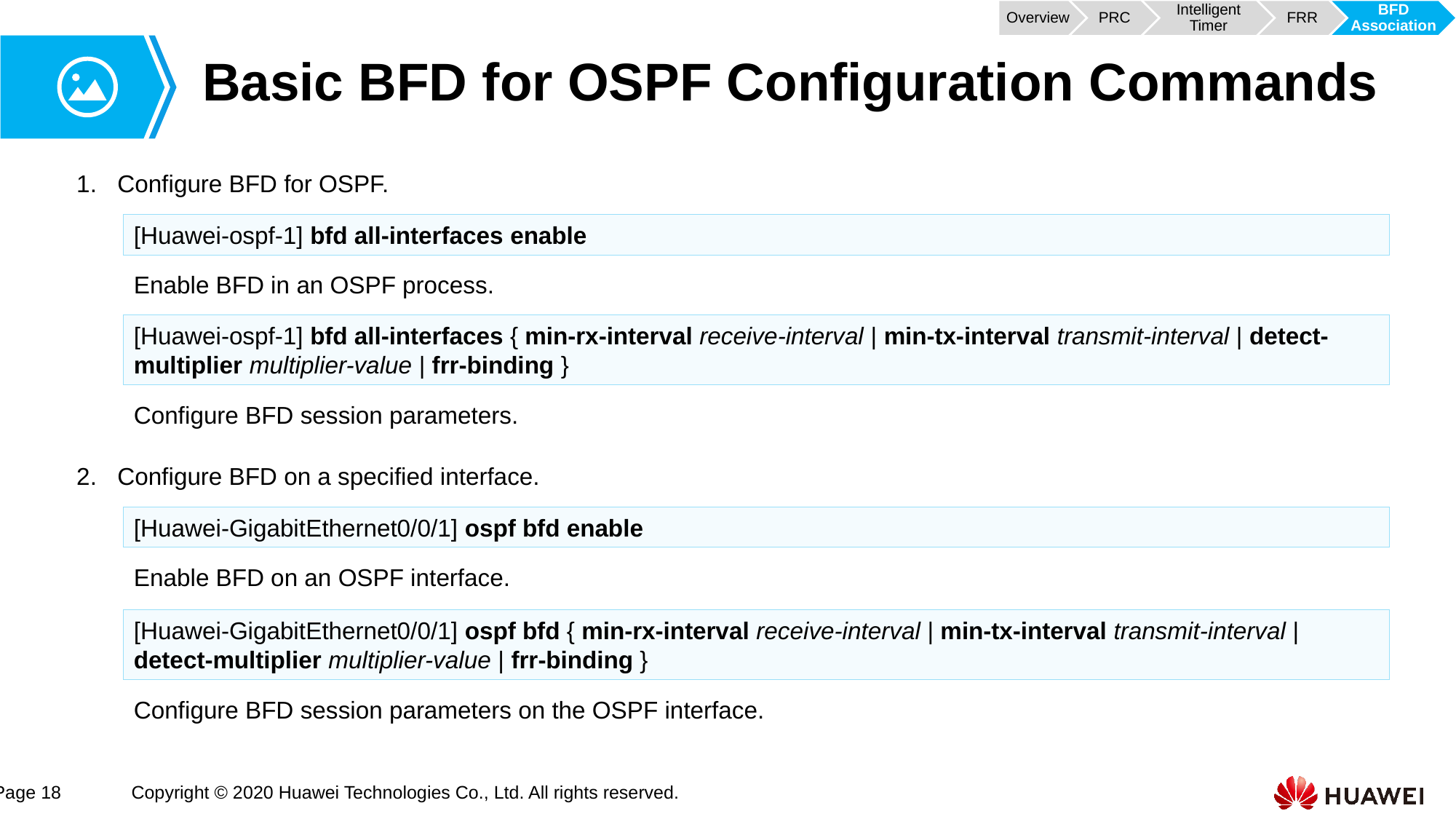

Overview
PRC
Intelligent Timer
FRR
BFD Association
# Basic BFD for OSPF Configuration Commands
Configure BFD for OSPF.
[Huawei-ospf-1] bfd all-interfaces enable
Enable BFD in an OSPF process.
[Huawei-ospf-1] bfd all-interfaces { min-rx-interval receive-interval | min-tx-interval transmit-interval | detect-multiplier multiplier-value | frr-binding }
Configure BFD session parameters.
Configure BFD on a specified interface.
[Huawei-GigabitEthernet0/0/1] ospf bfd enable
Enable BFD on an OSPF interface.
[Huawei-GigabitEthernet0/0/1] ospf bfd { min-rx-interval receive-interval | min-tx-interval transmit-interval | detect-multiplier multiplier-value | frr-binding }
Configure BFD session parameters on the OSPF interface.